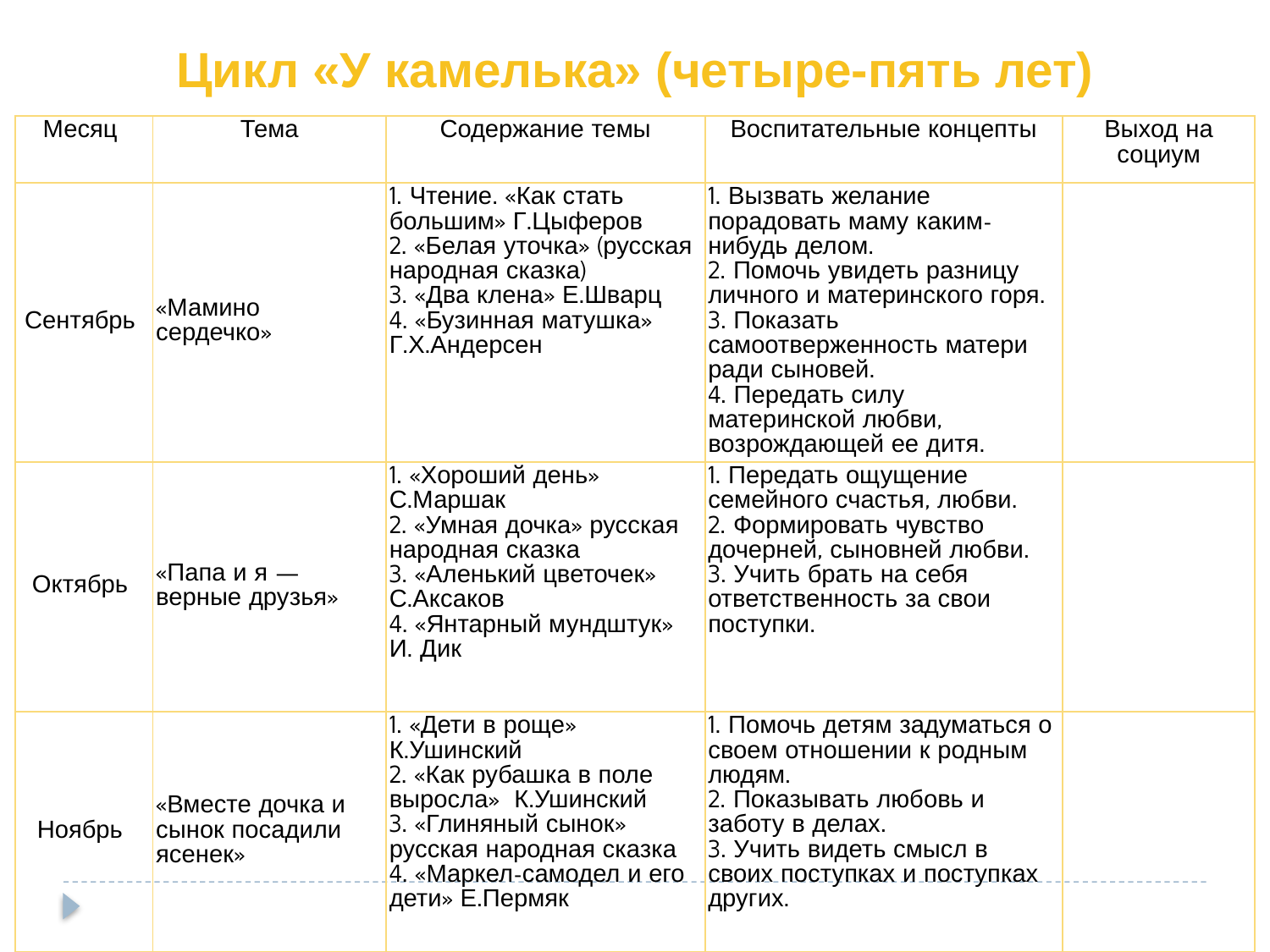

Цикл «У камелька» (четыре-пять лет)
| Месяц | Тема | Содержание темы | Воспитательные концепты | Выход на социум |
| --- | --- | --- | --- | --- |
| Сентябрь | «Мамино сердечко» | 1. Чтение. «Как стать большим» Г.Цыферов 2. «Белая уточка» (русская народная сказка) 3. «Два клена» Е.Шварц 4. «Бузинная матушка» Г.Х.Андерсен | 1. Вызвать желание порадовать маму каким-нибудь делом. 2. Помочь увидеть разницу личного и материнского горя. 3. Показать самоотверженность матери ради сыновей. 4. Передать силу материнской любви, возрождающей ее дитя. |  |
| Октябрь | «Папа и я — верные друзья» | 1. «Хороший день» С.Маршак 2. «Умная дочка» русская народная сказка 3. «Аленький цветочек» С.Аксаков 4. «Янтарный мундштук» И. Дик | 1. Передать ощущение семейного счастья, любви. 2. Формировать чувство дочерней, сыновней любви. 3. Учить брать на себя ответственность за свои поступки. |  |
| Ноябрь | «Вместе дочка и сынок посадили ясенек» | 1. «Дети в роще» К.Ушинский 2. «Как рубашка в поле выросла» К.Ушинский 3. «Глиняный сынок» русская народная сказка 4. «Маркел-самодел и его дети» Е.Пермяк | 1. Помочь детям задуматься о своем отношении к родным людям. 2. Показывать любовь и заботу в делах. 3. Учить видеть смысл в своих поступках и поступках других. |  |